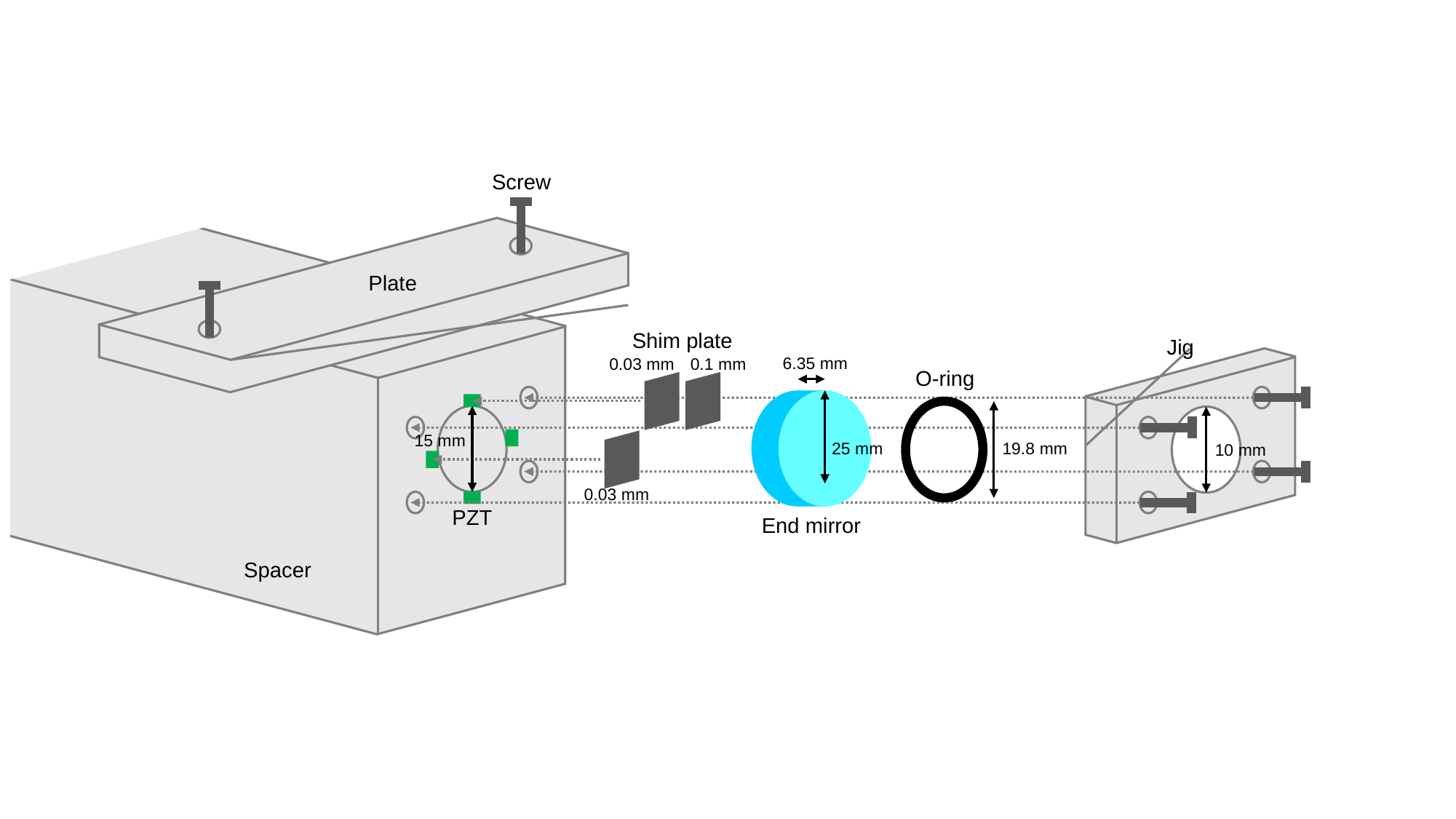

Screw

Plate

Shim plate
Jig
6.35 mm

0.1 mm
0.03 mm
O-ring

15 mm

19.8 mm
25 mm
10 mm

0.03 mm

PZT
End mirror
Spacer